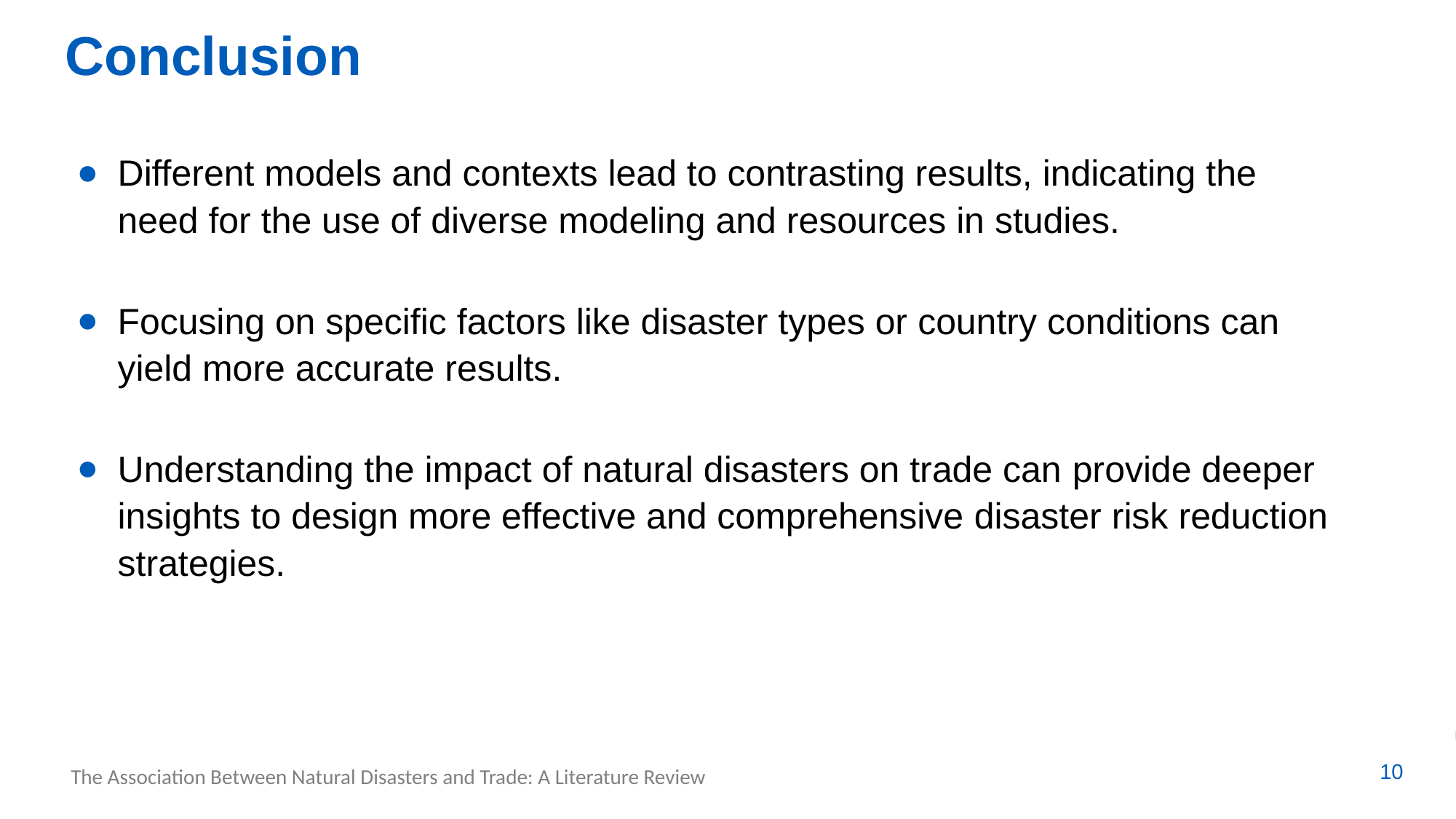

Conclusion
Different models and contexts lead to contrasting results, indicating the need for the use of diverse modeling and resources in studies.
Focusing on specific factors like disaster types or country conditions can yield more accurate results.
Understanding the impact of natural disasters on trade can provide deeper insights to design more effective and comprehensive disaster risk reduction strategies.

10
The Association Between Natural Disasters and Trade: A Literature Review